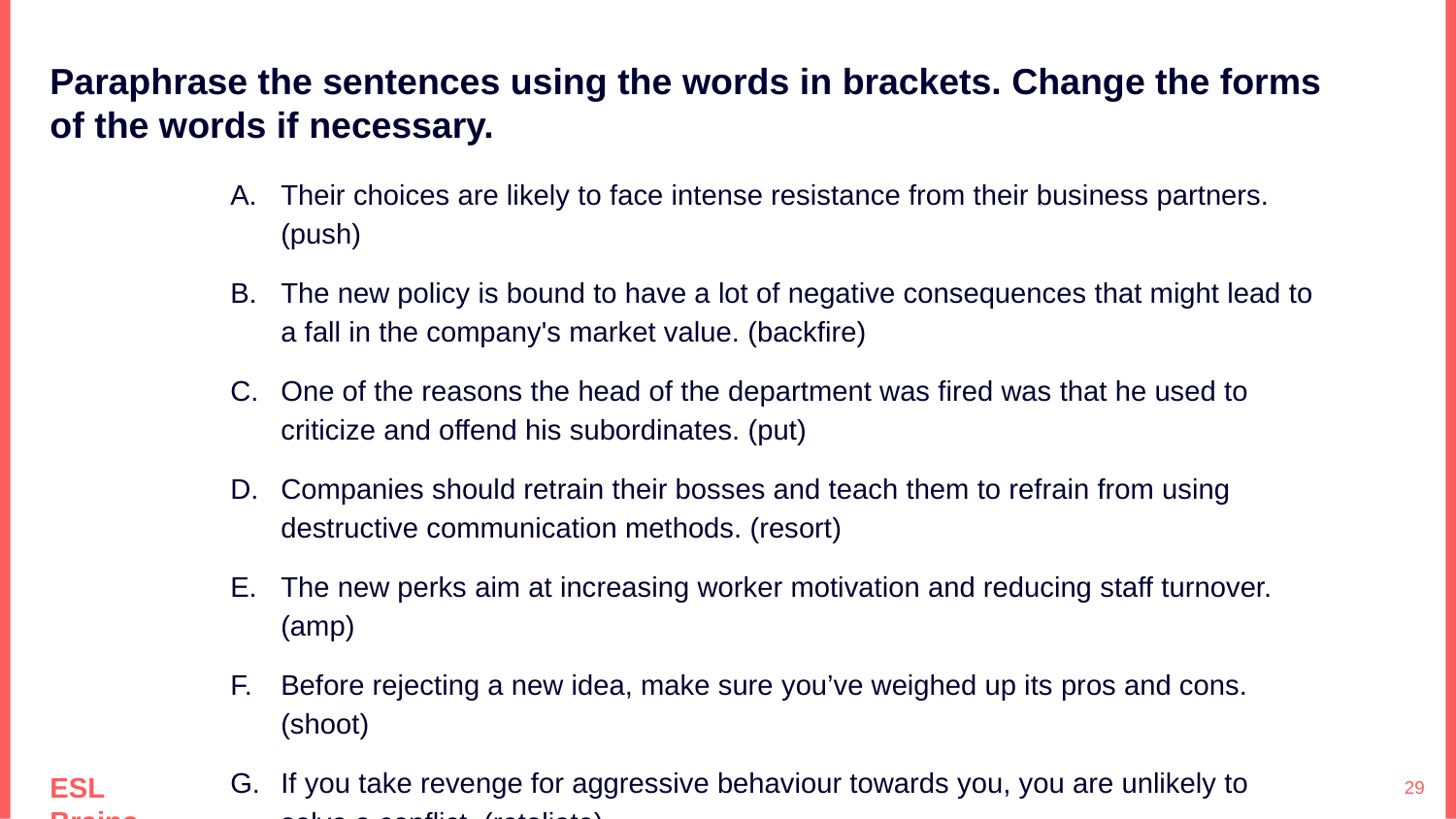

Paraphrase the sentences using the words in brackets. Change the forms of the words if necessary.
Their choices are likely to face intense resistance from their business partners. (push)
The new policy is bound to have a lot of negative consequences that might lead to a fall in the company's market value. (backfire)
One of the reasons the head of the department was fired was that he used to criticize and offend his subordinates. (put)
Companies should retrain their bosses and teach them to refrain from using destructive communication methods. (resort)
The new perks aim at increasing worker motivation and reducing staff turnover. (amp)
Before rejecting a new idea, make sure you’ve weighed up its pros and cons. (shoot)
If you take revenge for aggressive behaviour towards you, you are unlikely to solve a conflict. (retaliate)
29